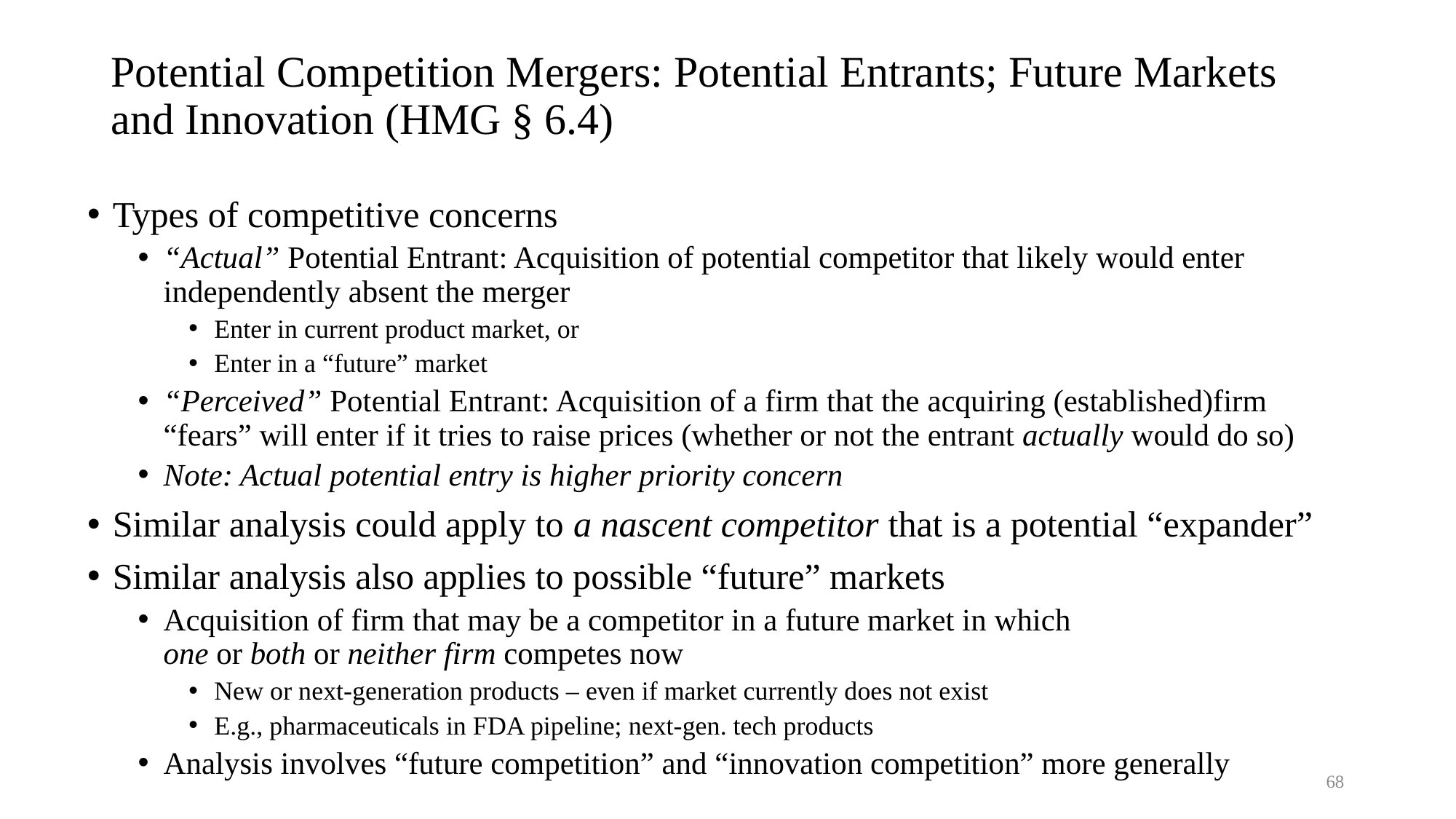

# Potential Competition Mergers: Potential Entrants; Future Markets and Innovation (HMG § 6.4)
Types of competitive concerns
“Actual” Potential Entrant: Acquisition of potential competitor that likely would enter independently absent the merger
Enter in current product market, or
Enter in a “future” market
“Perceived” Potential Entrant: Acquisition of a firm that the acquiring (established)firm “fears” will enter if it tries to raise prices (whether or not the entrant actually would do so)
Note: Actual potential entry is higher priority concern
Similar analysis could apply to a nascent competitor that is a potential “expander”
Similar analysis also applies to possible “future” markets
Acquisition of firm that may be a competitor in a future market in which
one or both or neither firm competes now
New or next-generation products – even if market currently does not exist
E.g., pharmaceuticals in FDA pipeline; next-gen. tech products
Analysis involves “future competition” and “innovation competition” more generally

68